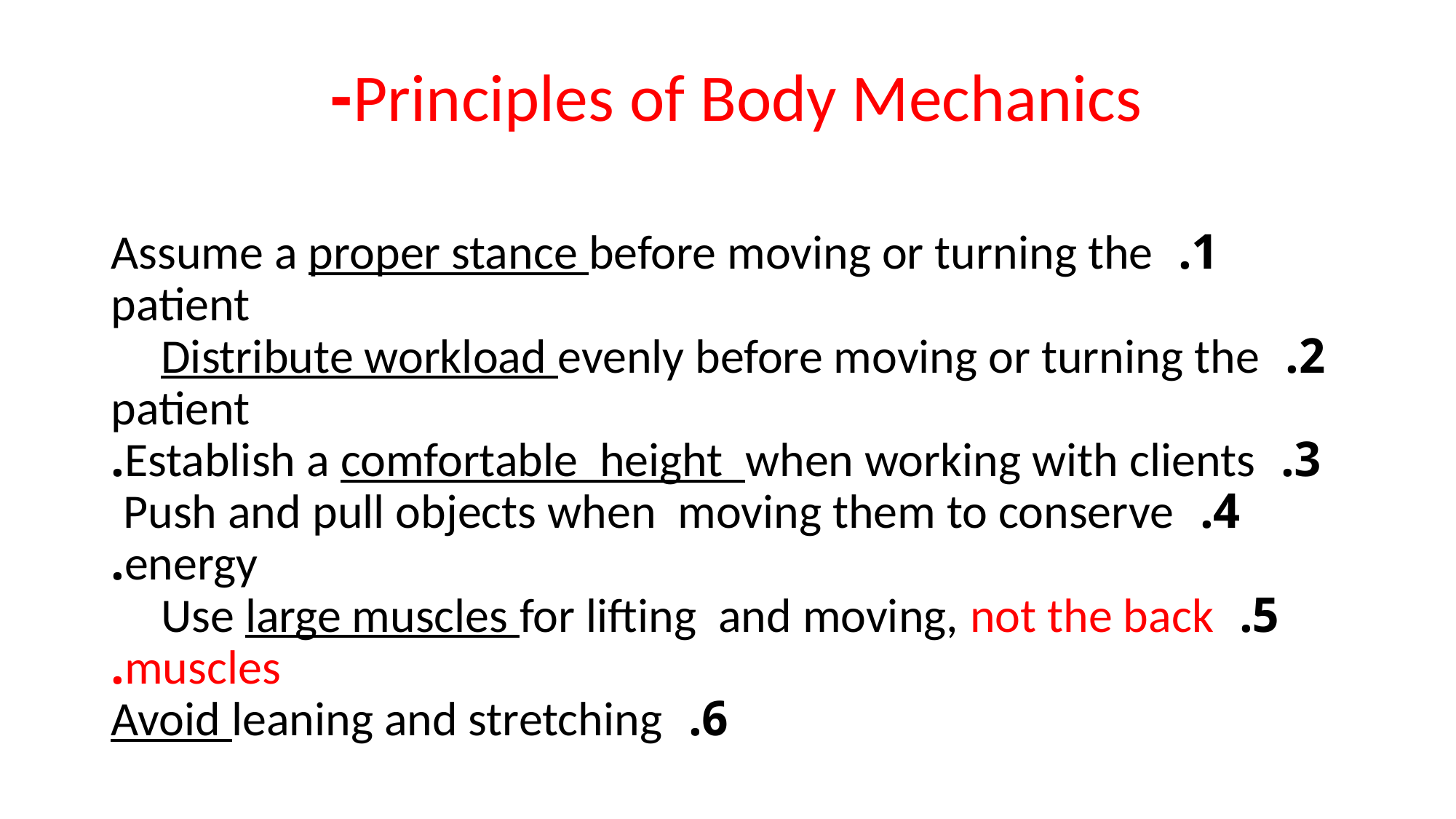

# Principles of Body Mechanics-

1.  Assume a proper stance before moving or turning the patient
2.  Distribute workload evenly before moving or turning the
      patient
3.  Establish a comfortable  height  when working with clients.
4.  Push and pull objects when  moving them to conserve
      energy.
 5.  Use large muscles for lifting  and moving, not the back
       muscles.
6.  Avoid leaning and stretching